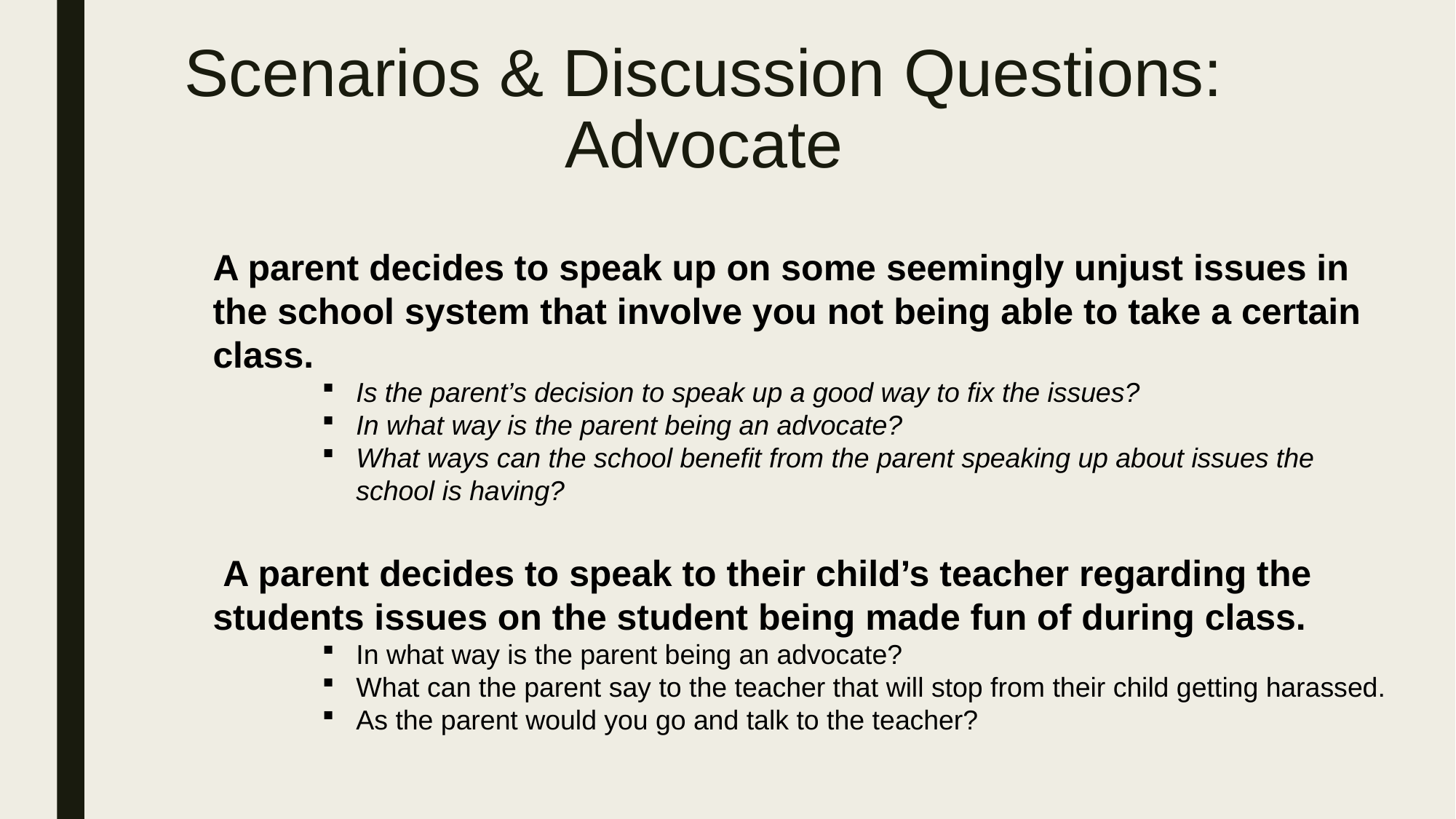

# Scenarios & Discussion Questions: Advocate
A parent decides to speak up on some seemingly unjust issues in the school system that involve you not being able to take a certain class.
Is the parent’s decision to speak up a good way to fix the issues?
In what way is the parent being an advocate?
What ways can the school benefit from the parent speaking up about issues the school is having?

 A parent decides to speak to their child’s teacher regarding the students issues on the student being made fun of during class.
In what way is the parent being an advocate?
What can the parent say to the teacher that will stop from their child getting harassed.
As the parent would you go and talk to the teacher?